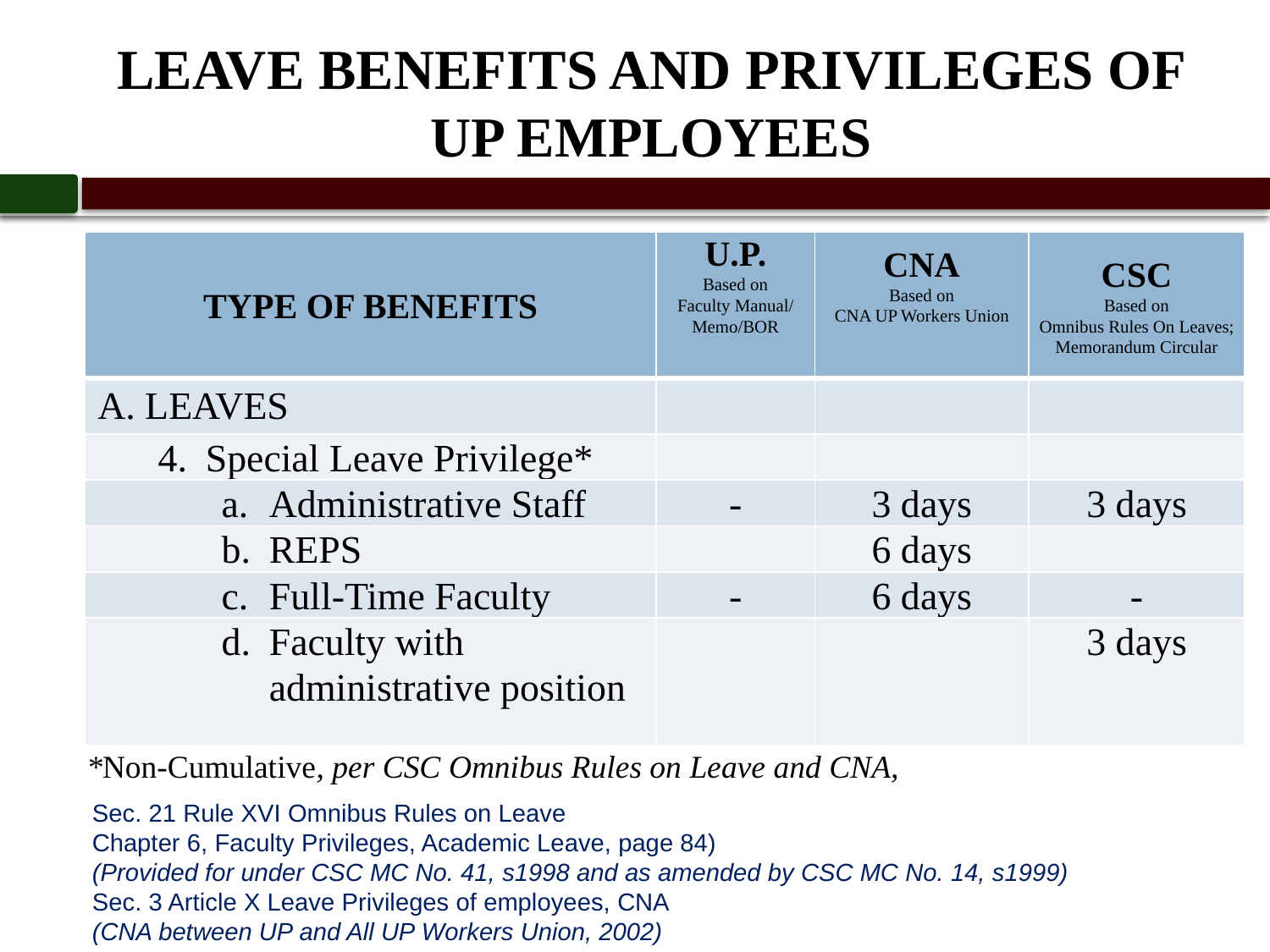

# LEAVE BENEFITS AND PRIVILEGES OF UP EMPLOYEES
| TYPE OF BENEFITS | U.P. Based on Faculty Manual/ Memo/BOR | CNA Based on CNA UP Workers Union | CSC Based on Omnibus Rules On Leaves; Memorandum Circular |
| --- | --- | --- | --- |
| A. LEAVES |  |  |  |
| Special Leave Privilege\* |  |  |  |
| Administrative Staff | - | 3 days | 3 days |
| REPS |  | 6 days |  |
| Full-Time Faculty | - | 6 days | - |
| Faculty with administrative position |  |  | 3 days |
*Non-Cumulative, per CSC Omnibus Rules on Leave and CNA,
Sec. 21 Rule XVI Omnibus Rules on Leave
Chapter 6, Faculty Privileges, Academic Leave, page 84)
(Provided for under CSC MC No. 41, s1998 and as amended by CSC MC No. 14, s1999)
Sec. 3 Article X Leave Privileges of employees, CNA
(CNA between UP and All UP Workers Union, 2002)